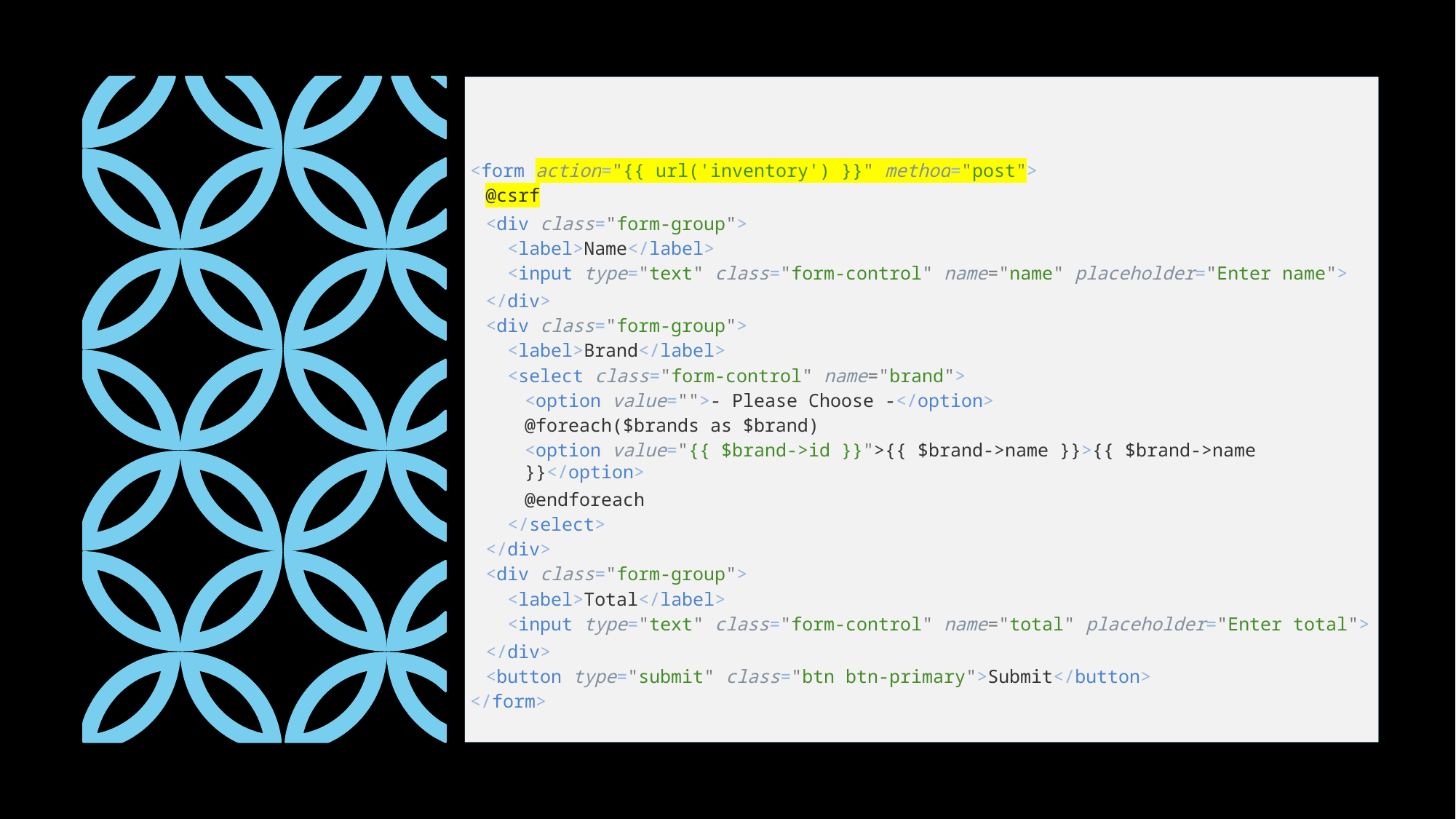

<form action="{{ url('inventory') }}" method="post">
@csrf
<div class="form-group">
<label>Name</label>
<input type="text" class="form-control" name="name" placeholder="Enter name">
</div>
<div class="form-group">
<label>Brand</label>
<select class="form-control" name="brand">
<option value="">- Please Choose -</option>
@foreach($brands as $brand)
<option value="{{ $brand->id }}">{{ $brand->name }}>{{ $brand->name }}</option>
@endforeach
</select>
</div>
<div class="form-group">
<label>Total</label>
<input type="text" class="form-control" name="total" placeholder="Enter total">
</div>
<button type="submit" class="btn btn-primary">Submit</button>
</form>